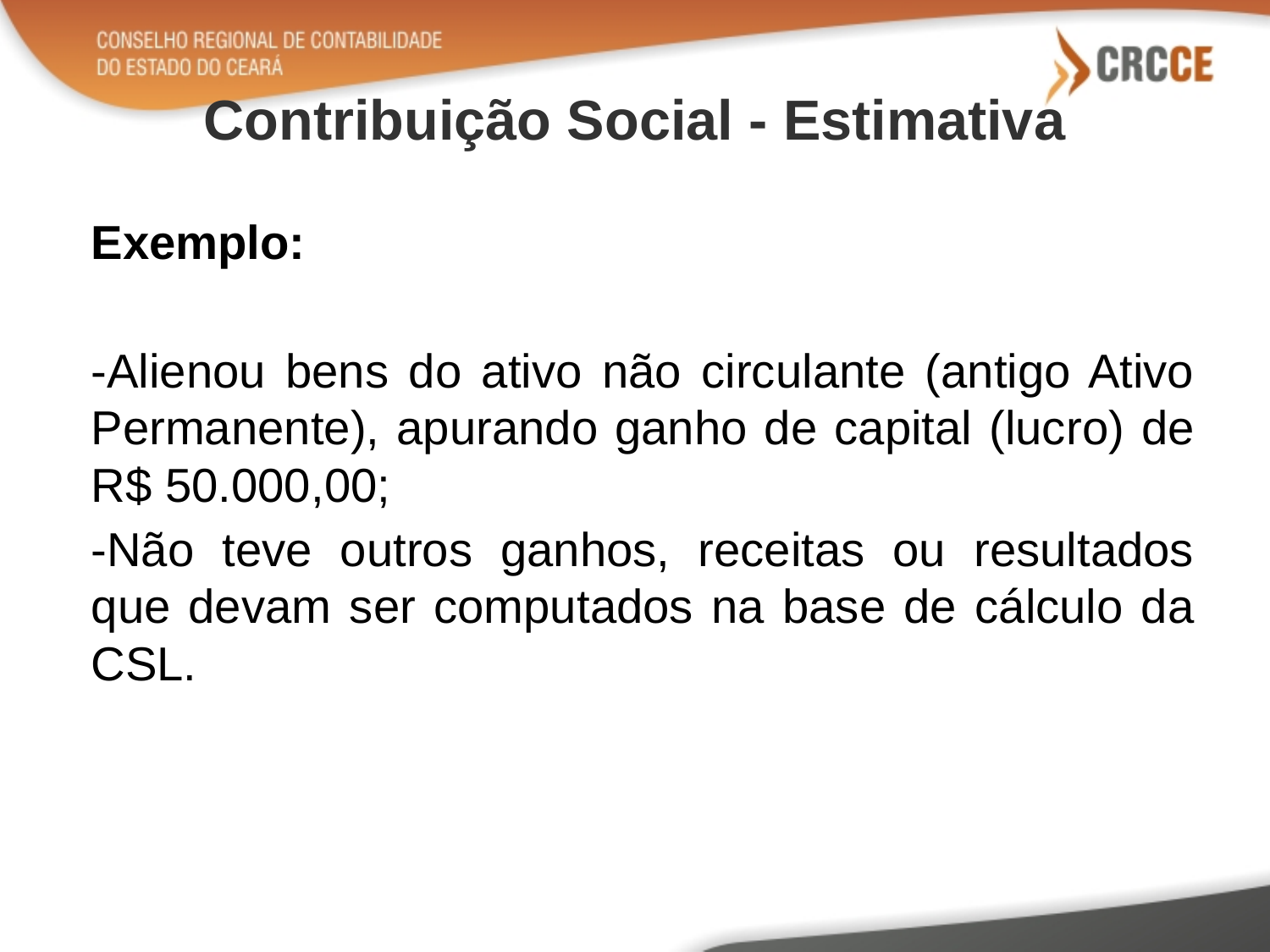

# Contribuição Social - Estimativa
Exemplo:

-Alienou bens do ativo não circulante (antigo Ativo Permanente), apurando ganho de capital (lucro) de R$ 50.000,00;
-Não teve outros ganhos, receitas ou resultados que devam ser computados na base de cálculo da CSL.